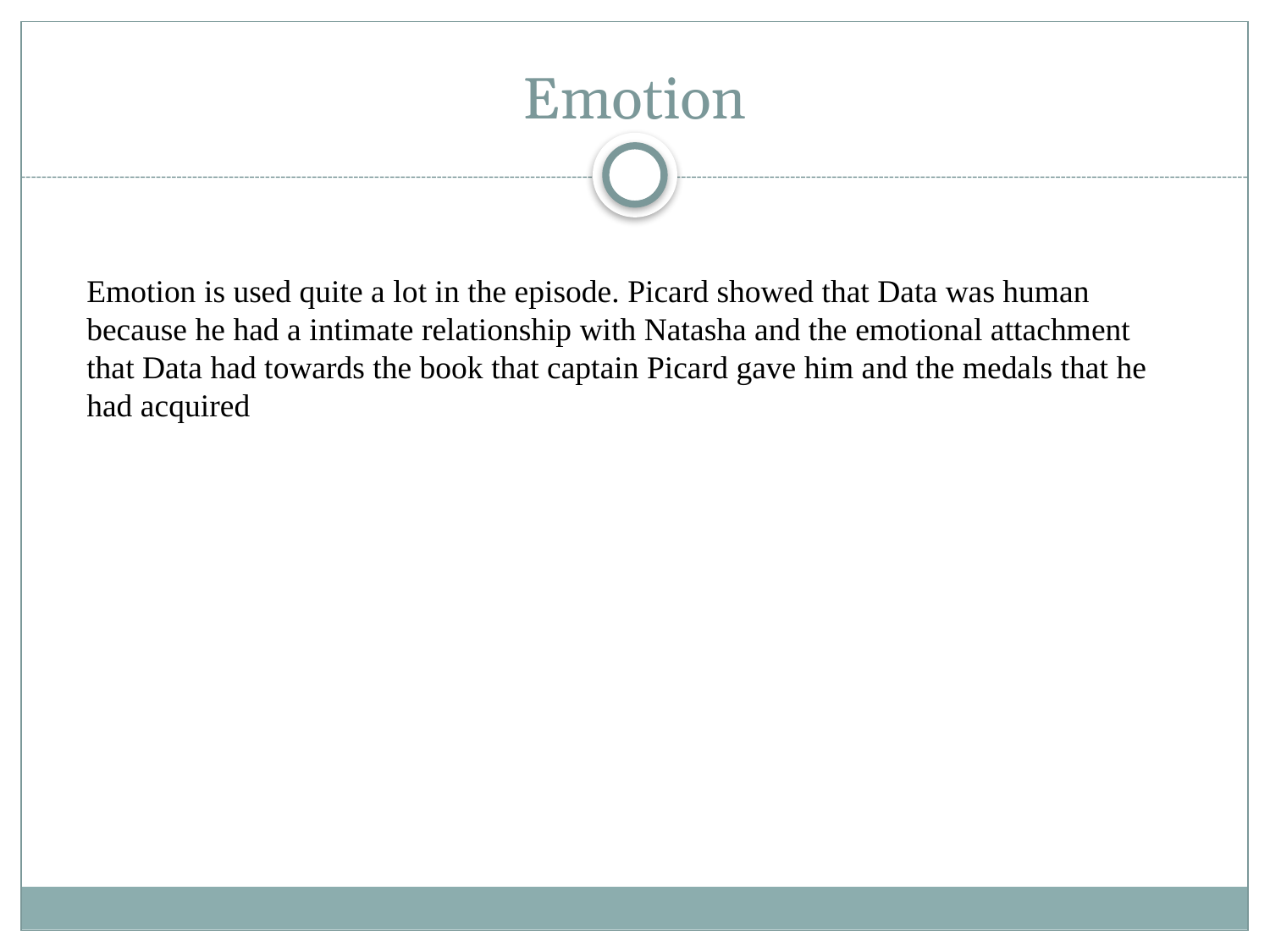

# Emotion
Emotion is used quite a lot in the episode. Picard showed that Data was human because he had a intimate relationship with Natasha and the emotional attachment  that Data had towards the book that captain Picard gave him and the medals that he had acquired